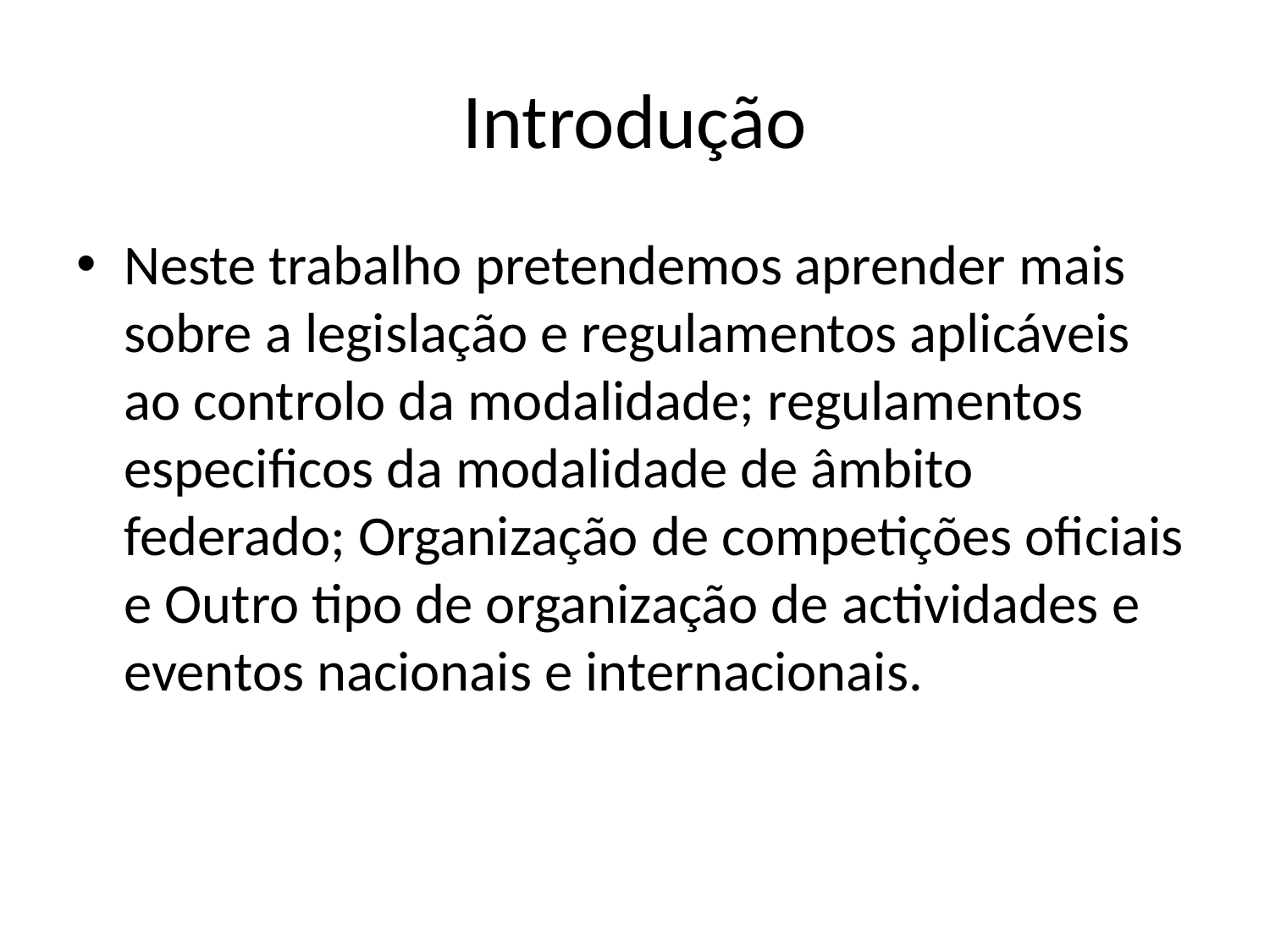

# Introdução
Neste trabalho pretendemos aprender mais sobre a legislação e regulamentos aplicáveis ao controlo da modalidade; regulamentos especificos da modalidade de âmbito federado; Organização de competições oficiais e Outro tipo de organização de actividades e eventos nacionais e internacionais.